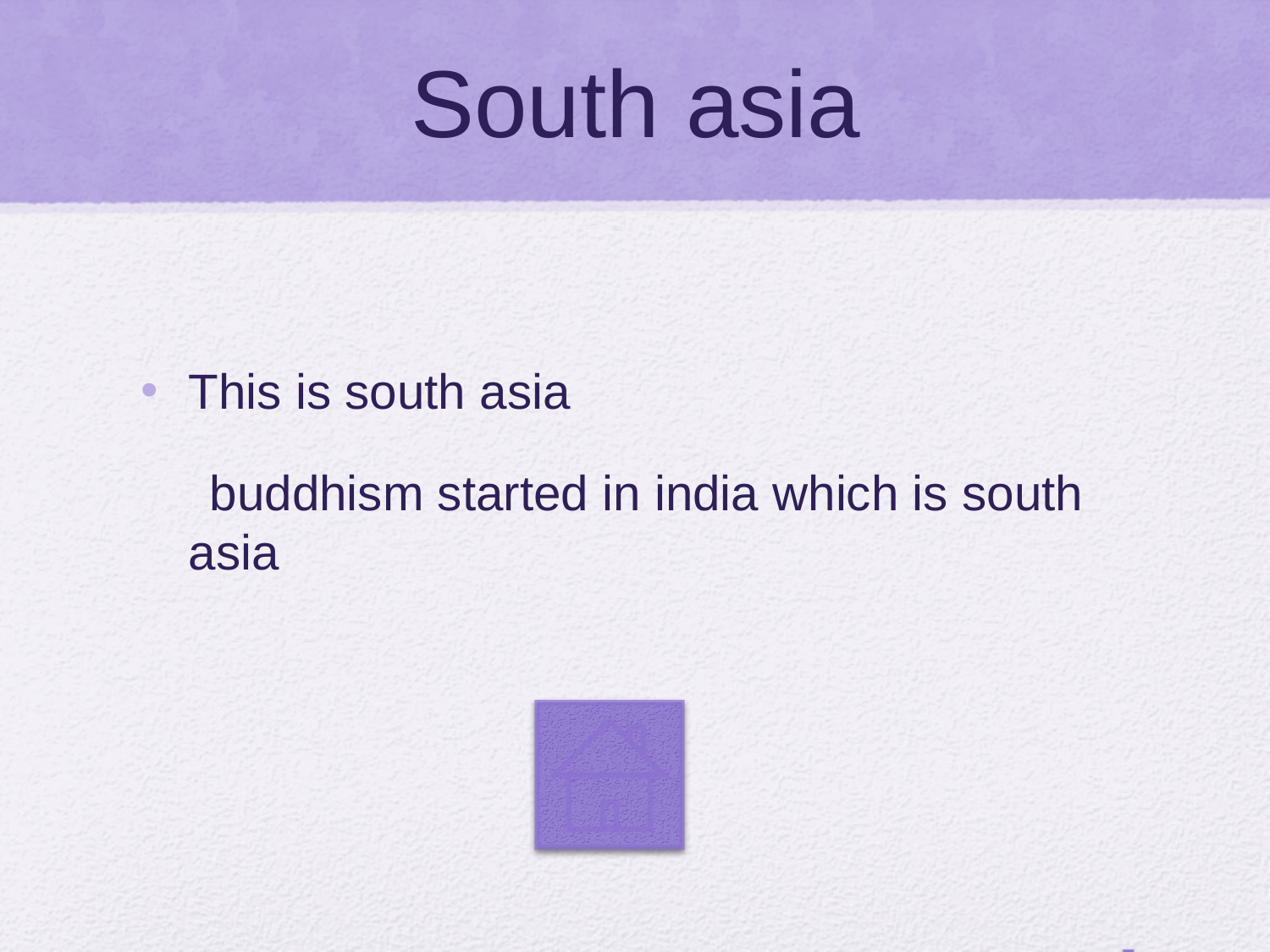

# South asia

This is south asia
     buddhism started in india which is south asia